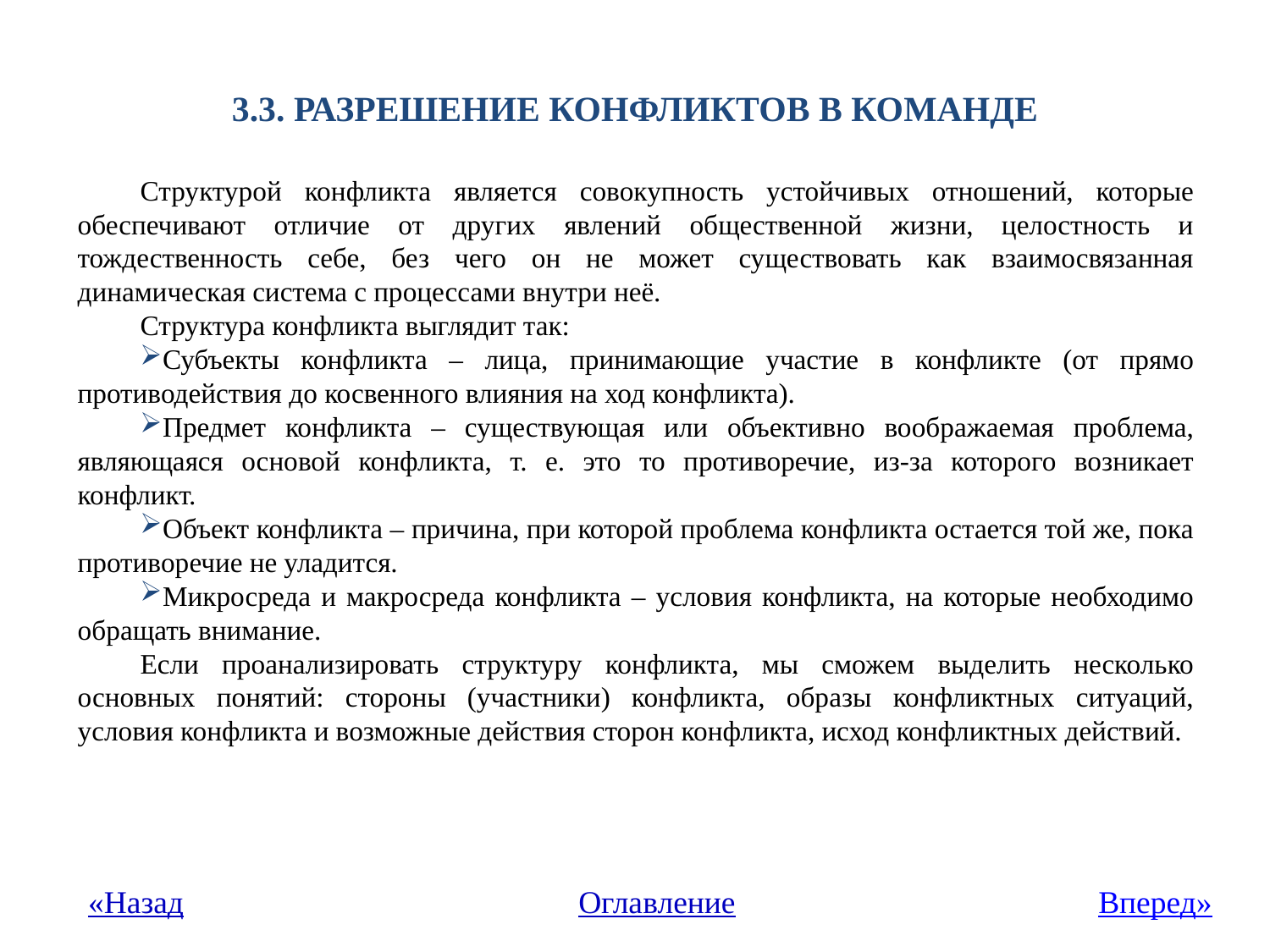

# 3.3. РАЗРЕШЕНИЕ КОНФЛИКТОВ В КОМАНДЕ
Структурой конфликта является совокупность устойчивых отношений, которые обеспечивают отличие от других явлений общественной жизни, целостность и тождественность себе, без чего он не может существовать как взаимосвязанная динамическая система с процессами внутри неё.
Структура конфликта выглядит так:
Субъекты конфликта – лица, принимающие участие в конфликте (от прямо противодействия до косвенного влияния на ход конфликта).
Предмет конфликта – существующая или объективно воображаемая проблема, являющаяся основой конфликта, т. е. это то противоречие, из-за которого возникает конфликт.
Объект конфликта – причина, при которой проблема конфликта остается той же, пока противоречие не уладится.
Микросреда и макросреда конфликта – условия конфликта, на которые необходимо обращать внимание.
Если проанализировать структуру конфликта, мы сможем выделить несколько основных понятий: стороны (участники) конфликта, образы конфликтных ситуаций, условия конфликта и возможные действия сторон конфликта, исход конфликтных действий.

«Назад
Оглавление
Вперед»